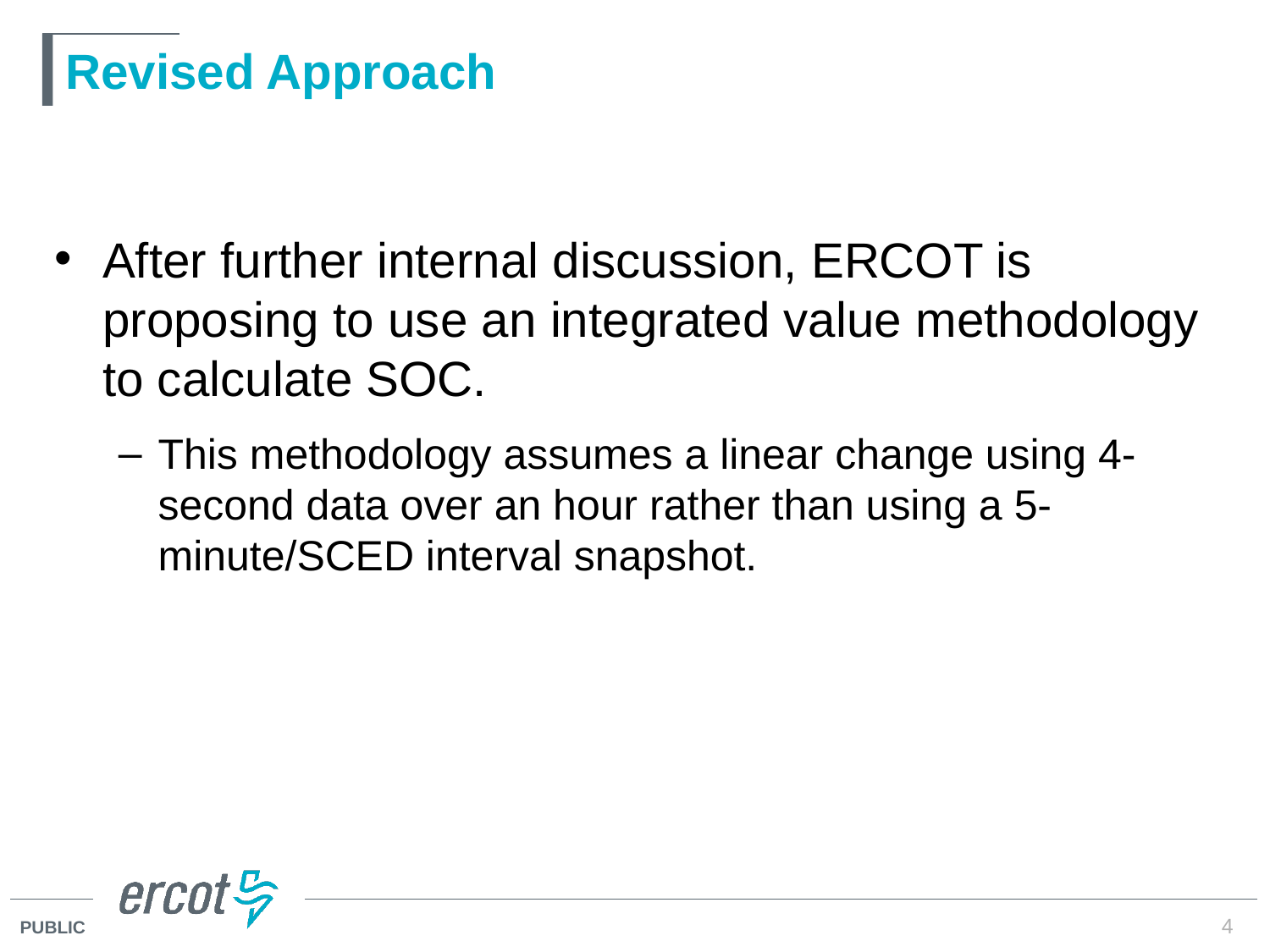

# Revised Approach
After further internal discussion, ERCOT is proposing to use an integrated value methodology to calculate SOC.
This methodology assumes a linear change using 4-second data over an hour rather than using a 5-minute/SCED interval snapshot.
4